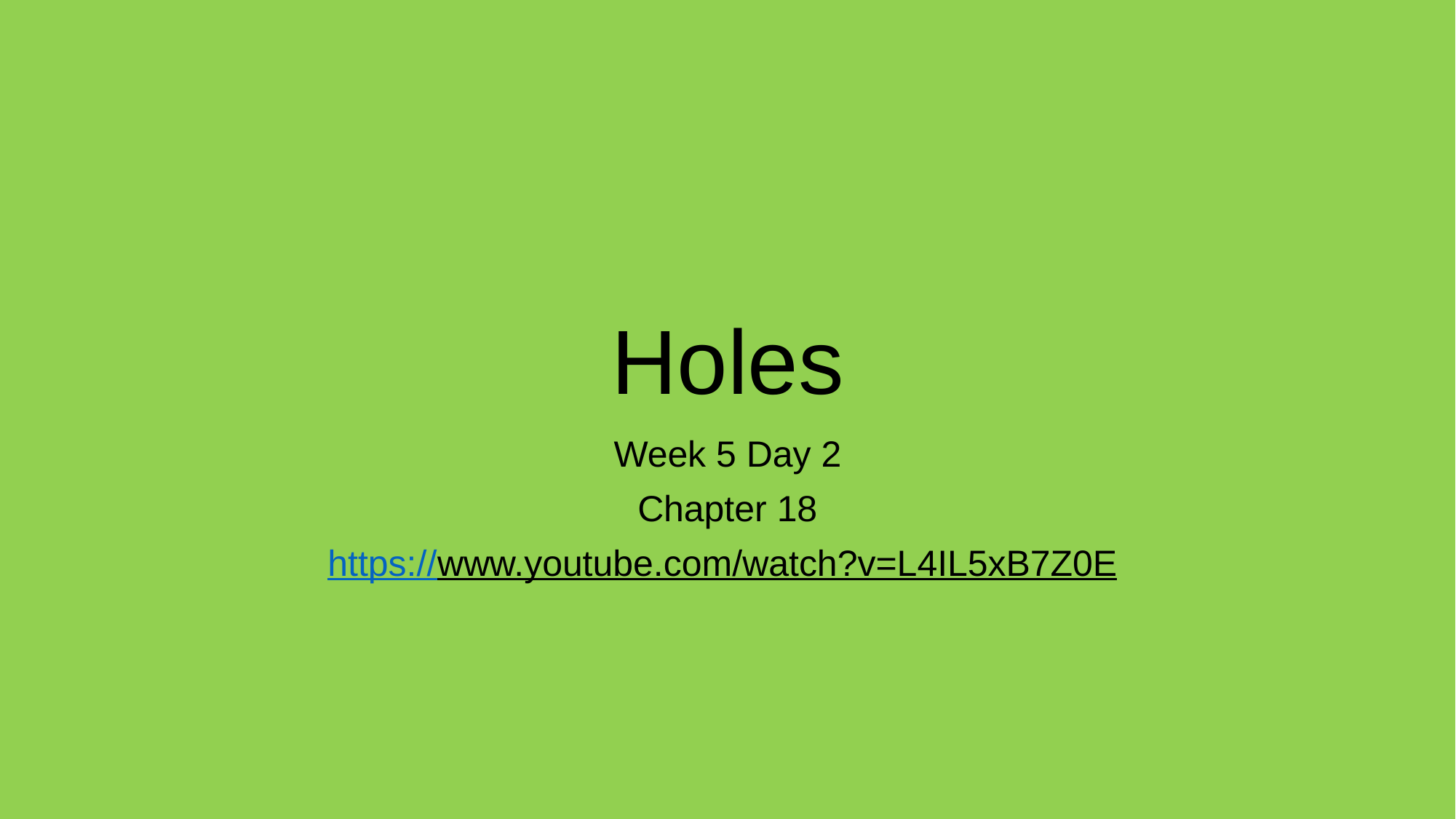

# Holes
Week 5 Day 2
Chapter 18
https://www.youtube.com/watch?v=L4IL5xB7Z0E